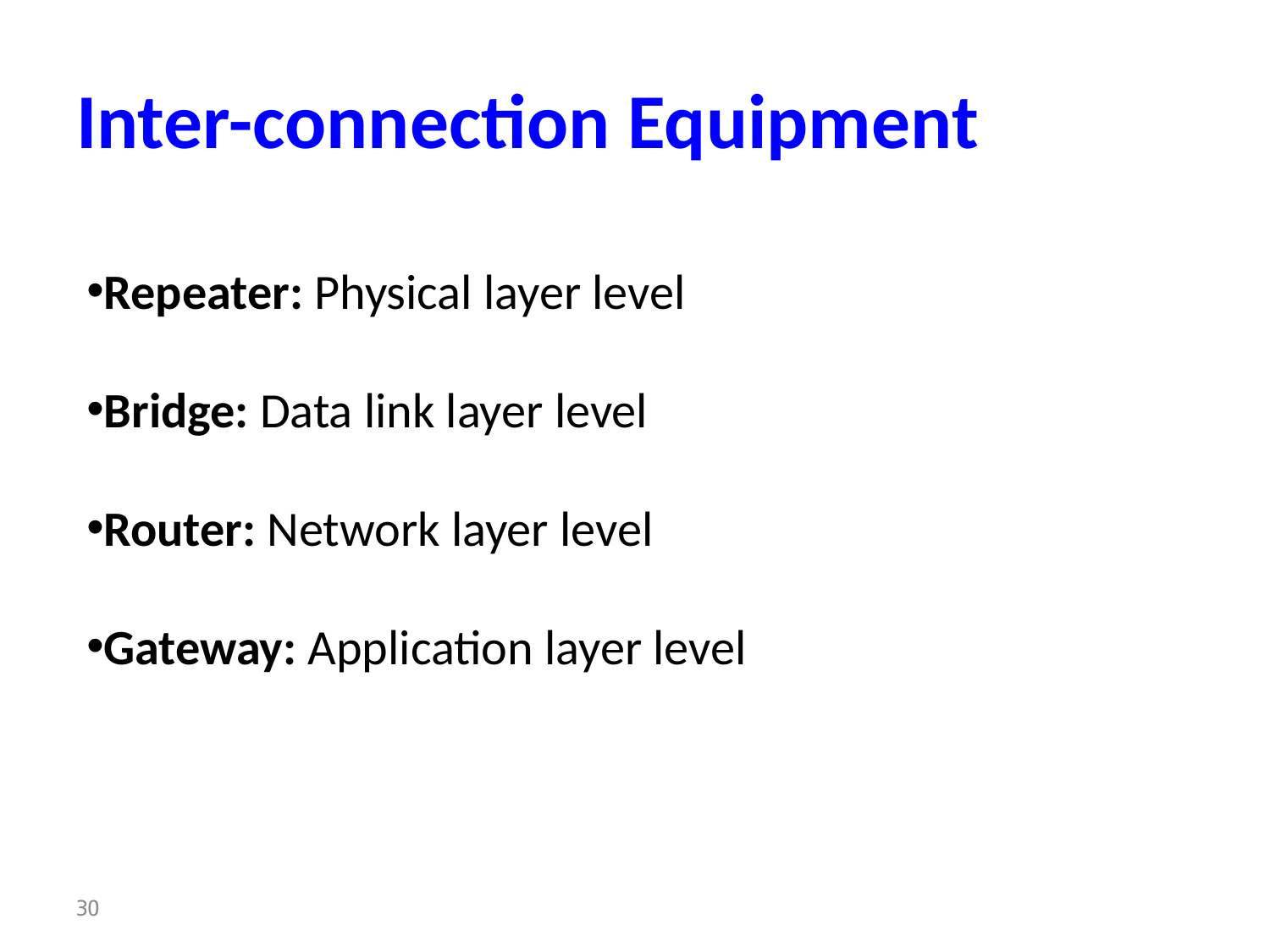

# Inter-connection Equipment

Repeater: Physical layer level

Bridge: Data link layer level

Router: Network layer level

Gateway: Application layer level
30